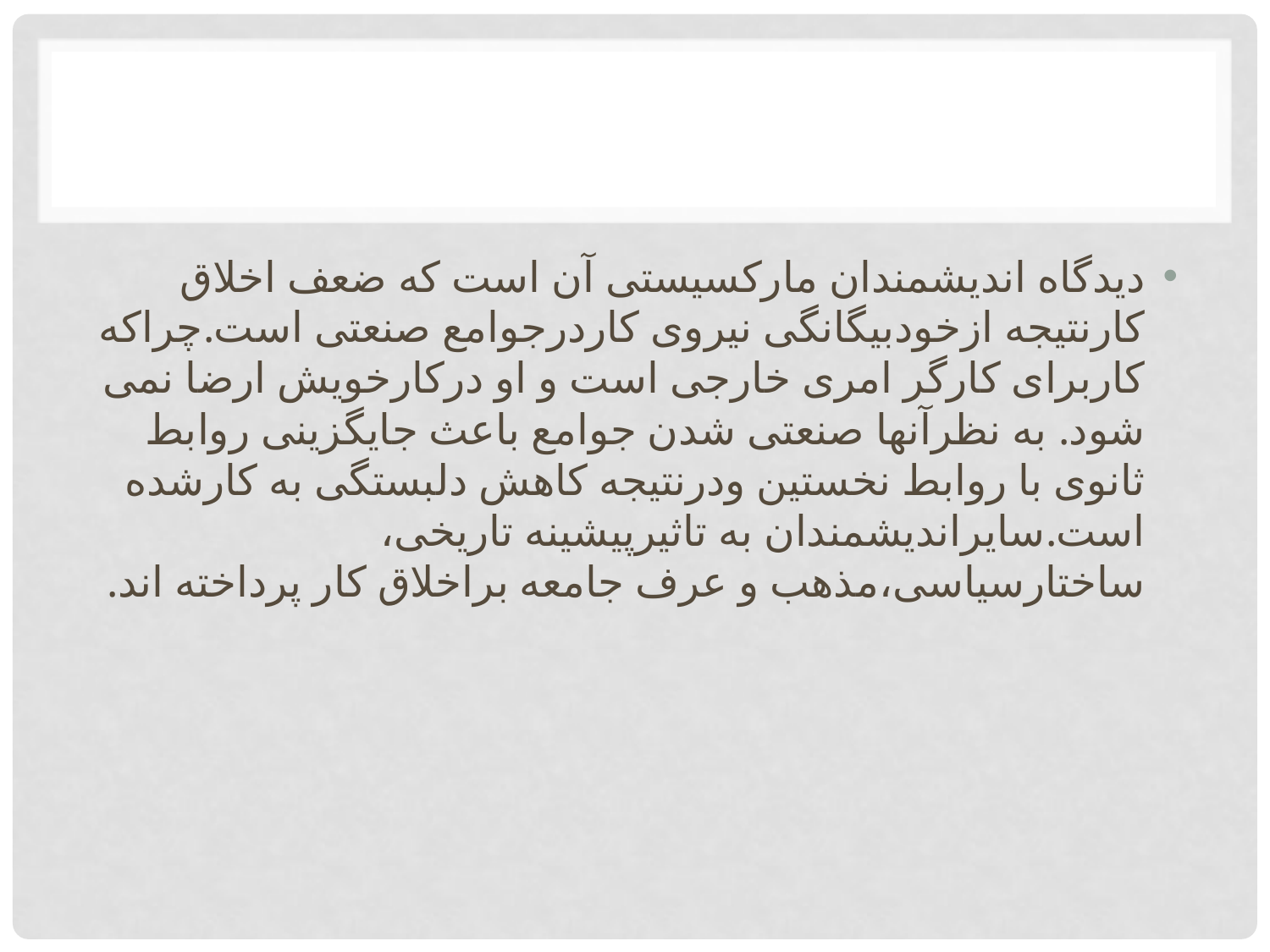

دیدگاه اندیشمندان مارکسیستی آن است که ضعف اخلاق کارنتیجه ازخودبیگانگی نیروی کاردرجوامع صنعتی است.چراکه کاربرای کارگر امری خارجی است و او درکارخویش ارضا نمی شود. به نظرآنها صنعتی شدن جوامع باعث جایگزینی روابط ثانوی با روابط نخستین ودرنتیجه کاهش دلبستگی به کارشده است.سایراندیشمندان به تاثیرپیشینه تاریخی، ساختارسیاسی‌‌،مذهب و عرف جامعه براخلاق کار پرداخته اند.